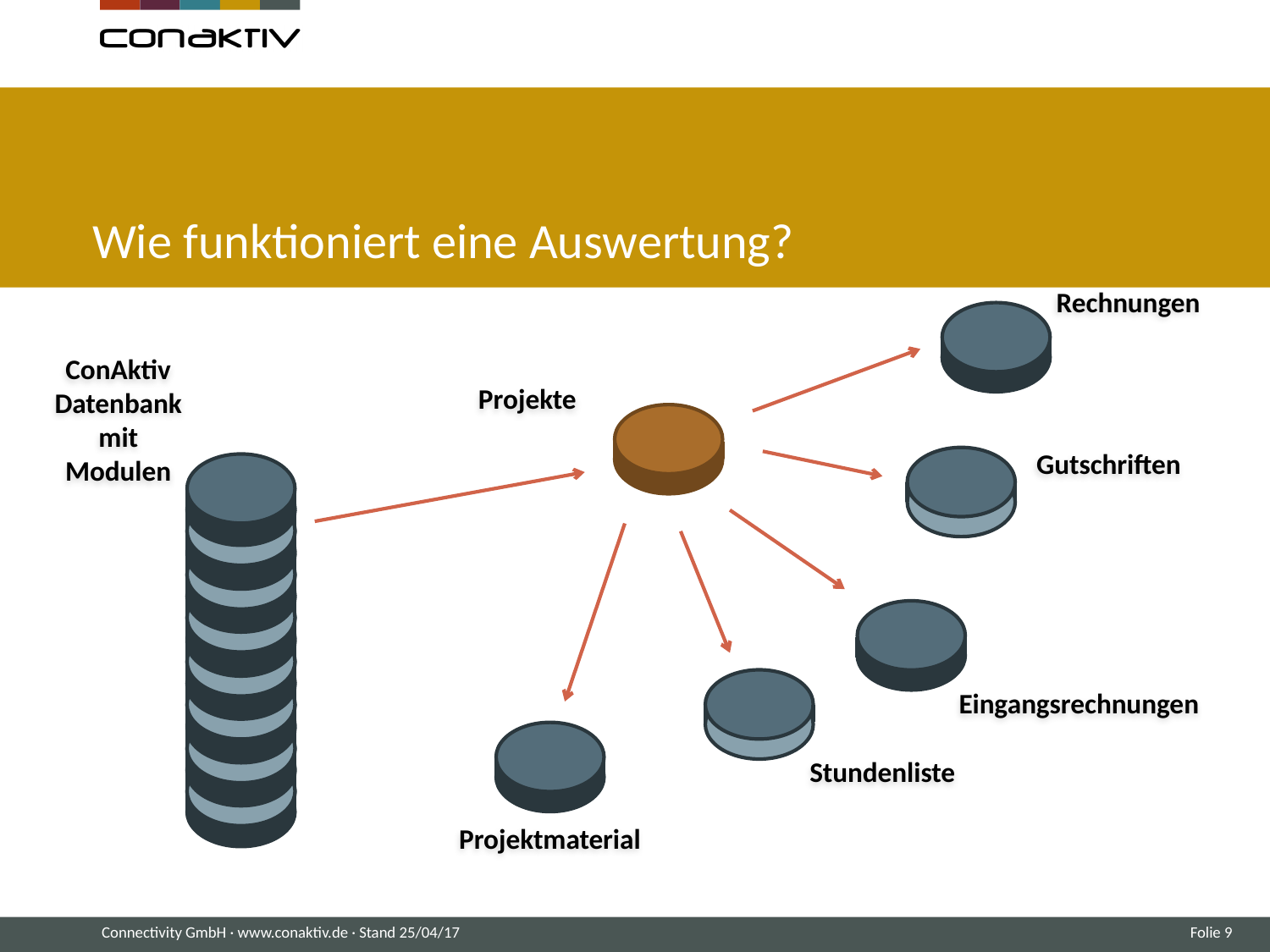

# Wie funktioniert eine Auswertung?
Rechnungen

ConAktiv Datenbank
mit
Modulen

Projekte

Gutschriften

Eingangsrechnungen

Stundenliste

Projektmaterial